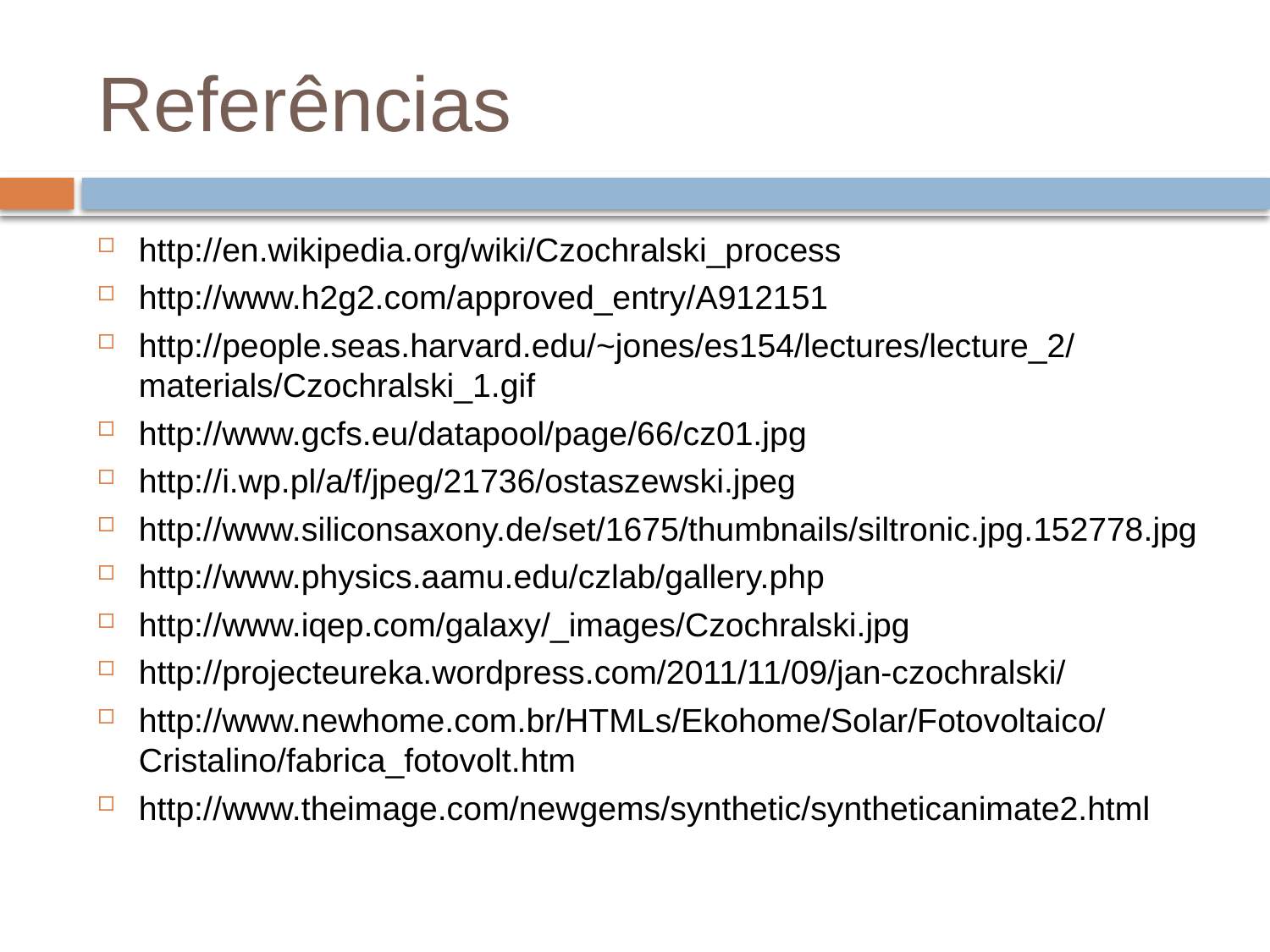

# Referências
http://en.wikipedia.org/wiki/Czochralski_process
http://www.h2g2.com/approved_entry/A912151
http://people.seas.harvard.edu/~jones/es154/lectures/lecture_2/materials/Czochralski_1.gif
http://www.gcfs.eu/datapool/page/66/cz01.jpg
http://i.wp.pl/a/f/jpeg/21736/ostaszewski.jpeg
http://www.siliconsaxony.de/set/1675/thumbnails/siltronic.jpg.152778.jpg
http://www.physics.aamu.edu/czlab/gallery.php
http://www.iqep.com/galaxy/_images/Czochralski.jpg
http://projecteureka.wordpress.com/2011/11/09/jan-czochralski/
http://www.newhome.com.br/HTMLs/Ekohome/Solar/Fotovoltaico/Cristalino/fabrica_fotovolt.htm
http://www.theimage.com/newgems/synthetic/syntheticanimate2.html